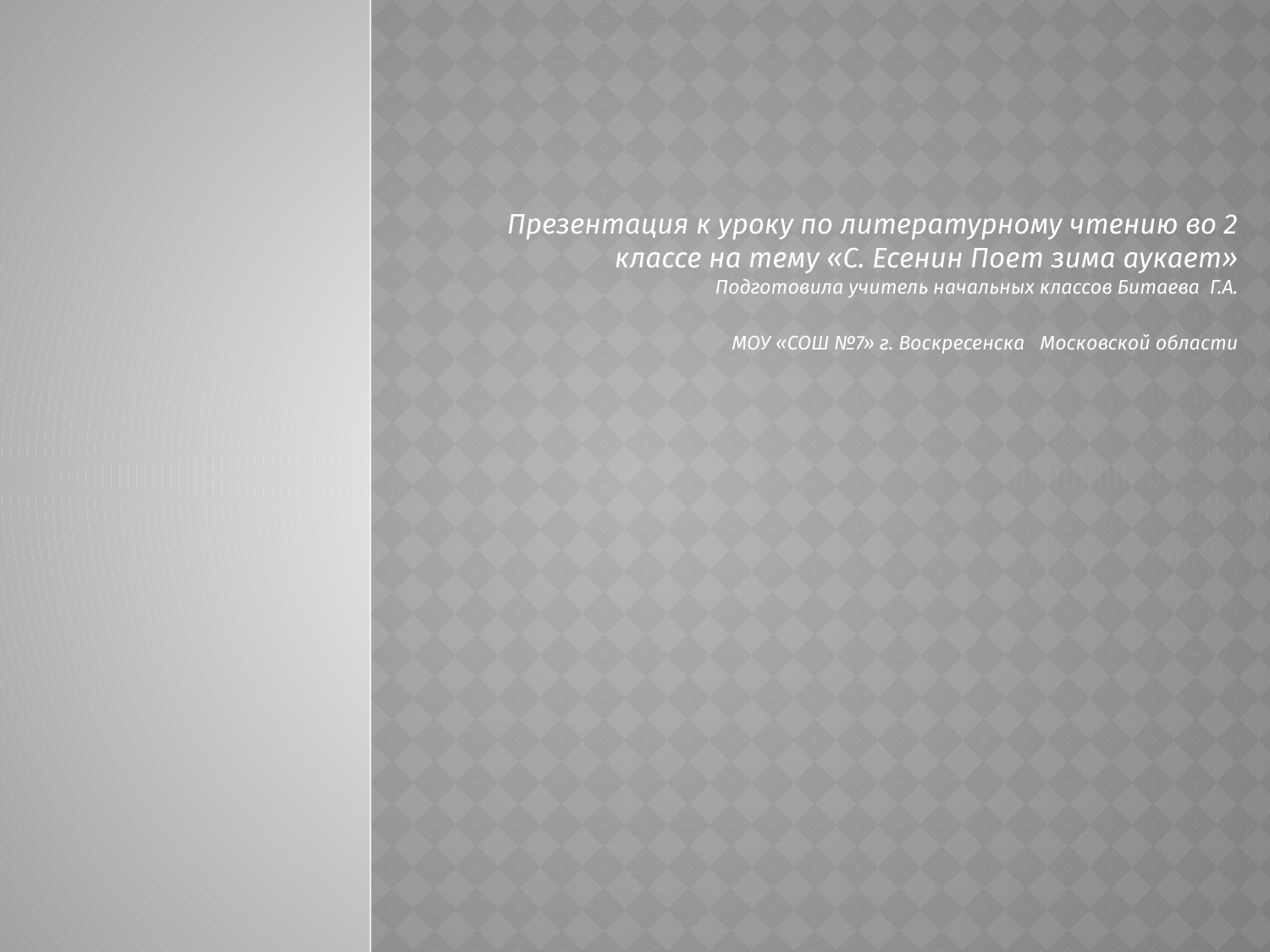

Презентация к уроку по литературному чтению во 2 классе на тему «С. Есенин Поет зима аукает»
Подготовила учитель начальных классов Битаева  Г.А.

МОУ «СОШ №7» г. Воскресенска   Московской области
#